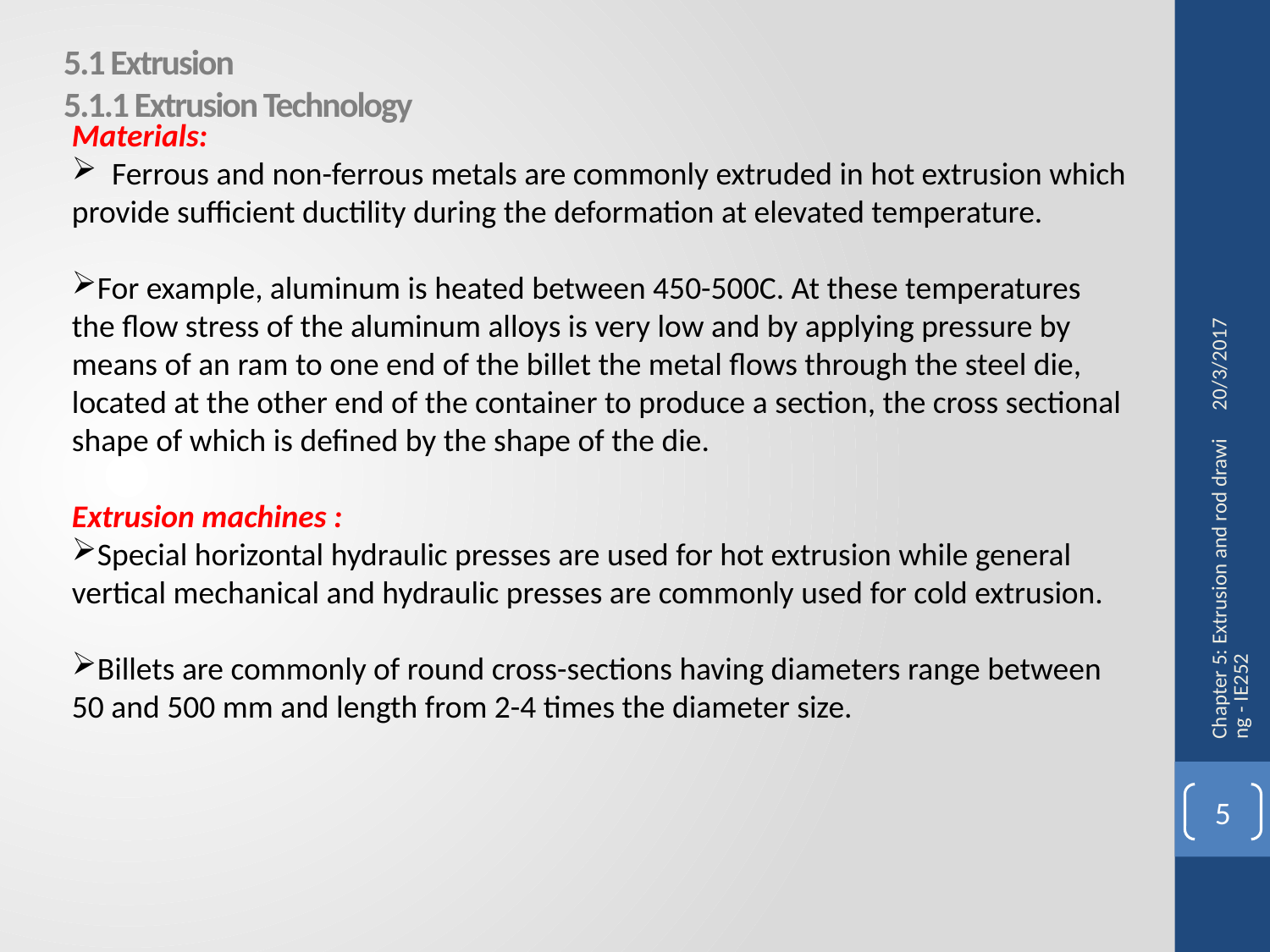

5.1 Extrusion
5.1.1 Extrusion Technology
Materials:
  Ferrous and non-ferrous metals are commonly extruded in hot extrusion which provide sufficient ductility during the deformation at elevated temperature.

For example, aluminum is heated between 450-500C. At these temperatures the flow stress of the aluminum alloys is very low and by applying pressure by means of an ram to one end of the billet the metal flows through the steel die, located at the other end of the container to produce a section, the cross sectional shape of which is defined by the shape of the die.

Extrusion machines :
Special horizontal hydraulic presses are used for hot extrusion while general vertical mechanical and hydraulic presses are commonly used for cold extrusion.

Billets are commonly of round cross-sections having diameters range between 50 and 500 mm and length from 2-4 times the diameter size.
20/3/2017
Chapter 5: Extrusion and rod drawing - IE252
5